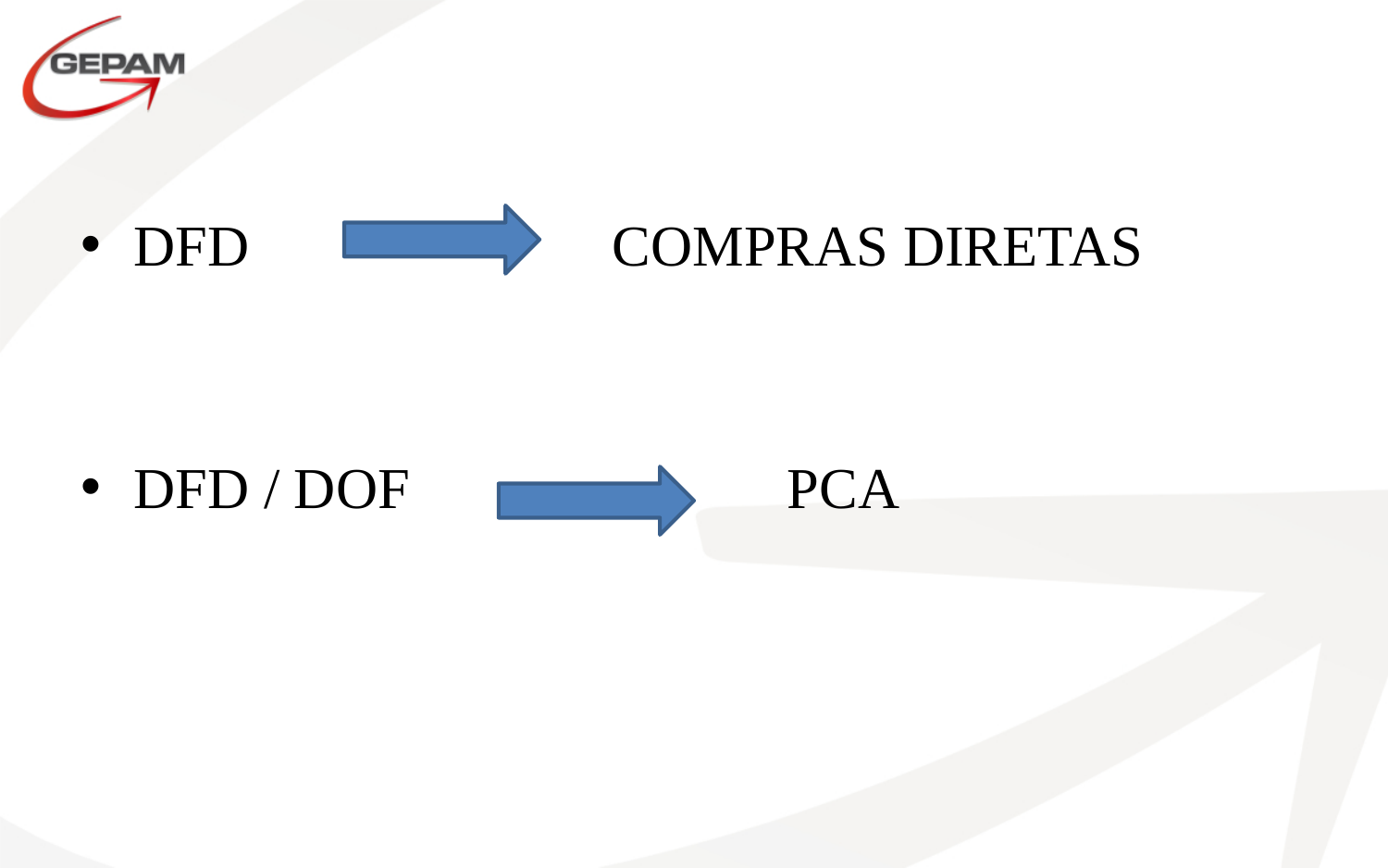

DFD                         COMPRAS DIRETAS

DFD / DOF                          PCA